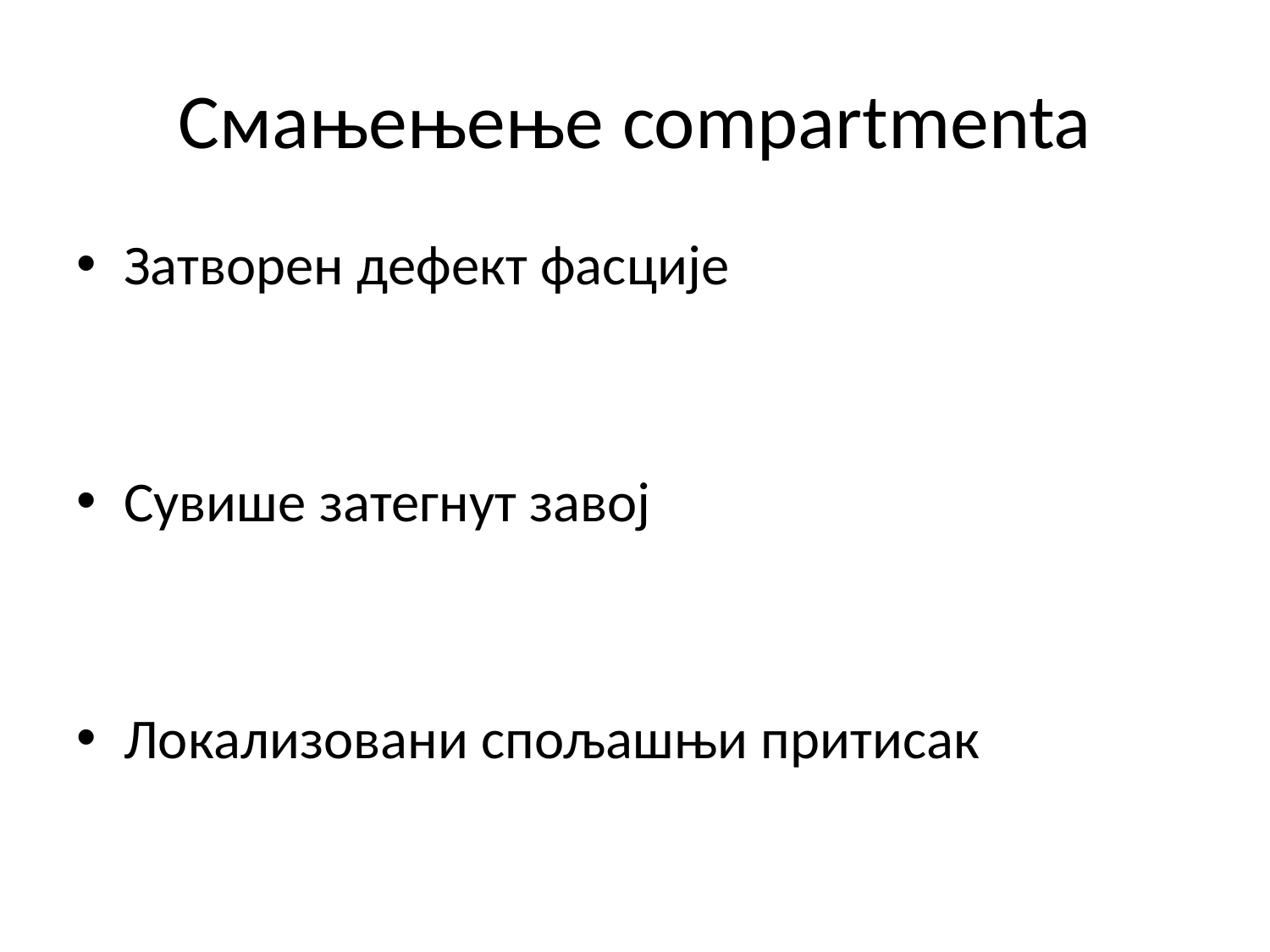

# Смањењење compartmenta
Затворен дефект фасције

Сувише затегнут завој

Локализовани спољашњи притисак